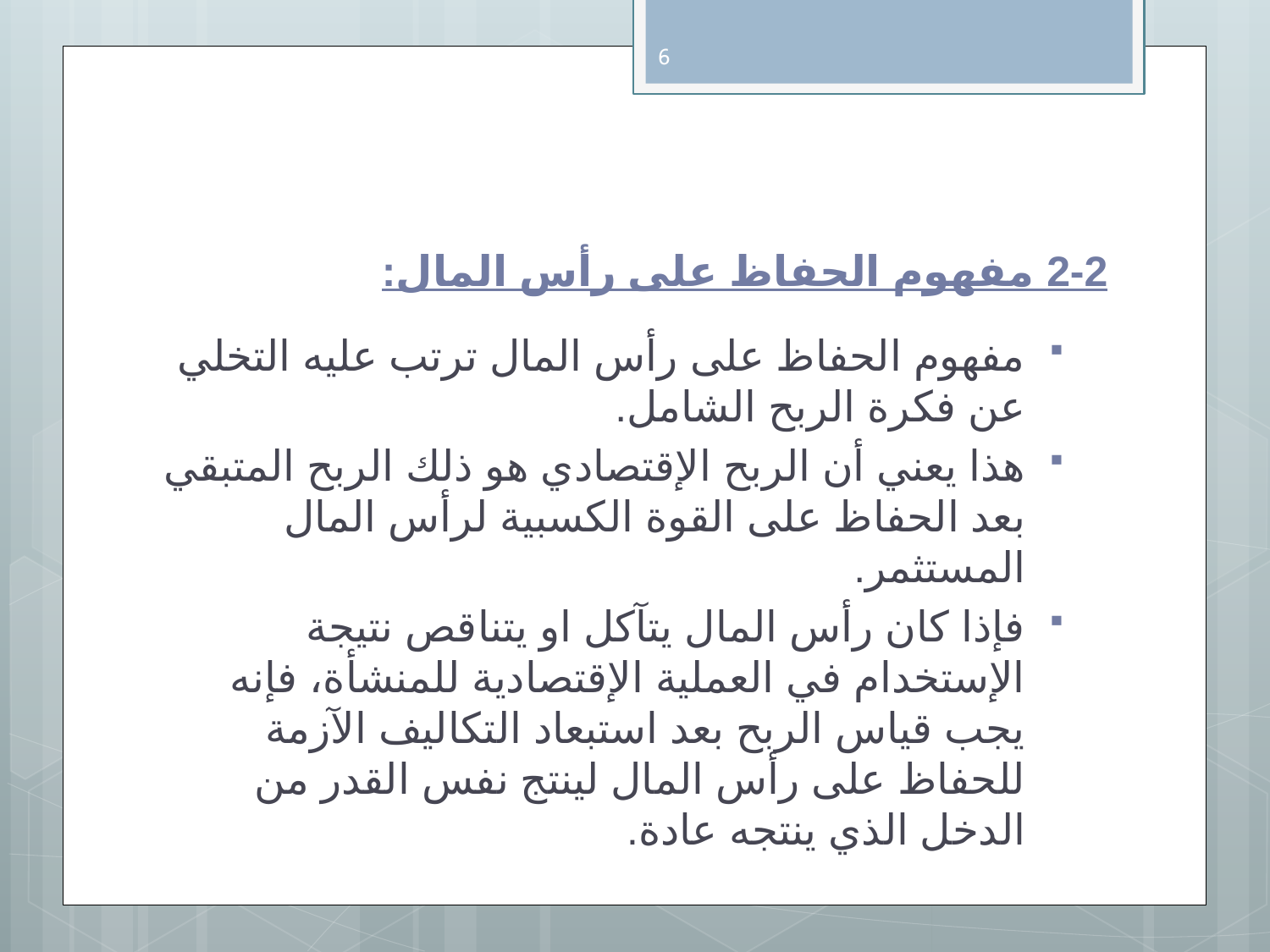

6
# 2-2 مفهوم الحفاظ على رأس المال:
مفهوم الحفاظ على رأس المال ترتب عليه التخلي عن فكرة الربح الشامل.
هذا يعني أن الربح الإقتصادي هو ذلك الربح المتبقي بعد الحفاظ على القوة الكسبية لرأس المال المستثمر.
فإذا كان رأس المال يتآكل او يتناقص نتيجة الإستخدام في العملية الإقتصادية للمنشأة، فإنه يجب قياس الربح بعد استبعاد التكاليف الآزمة للحفاظ على رأس المال لينتج نفس القدر من الدخل الذي ينتجه عادة.